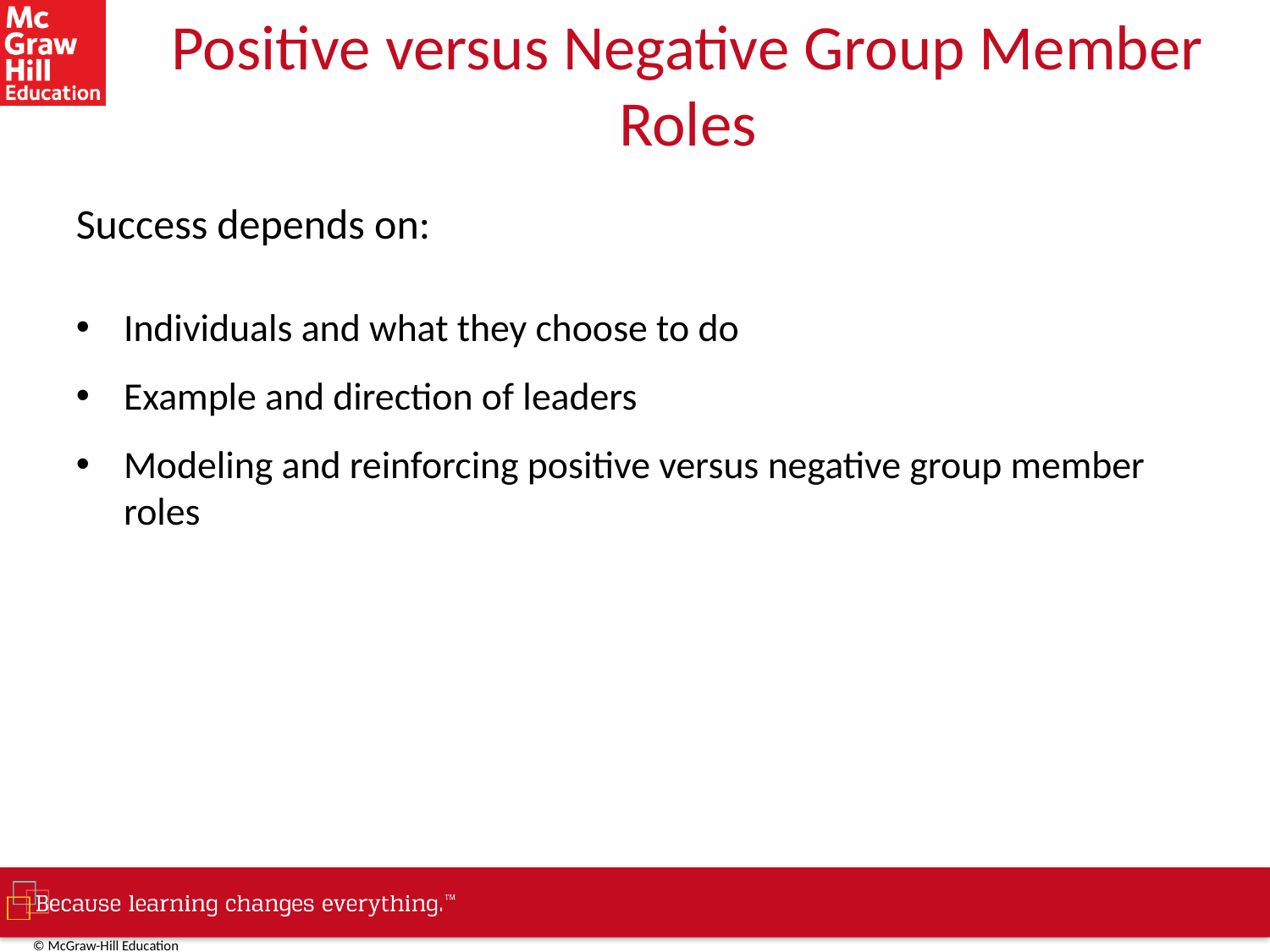

# Positive versus Negative Group Member Roles
Success depends on:

Individuals and what they choose to do
Example and direction of leaders
Modeling and reinforcing positive versus negative group member roles